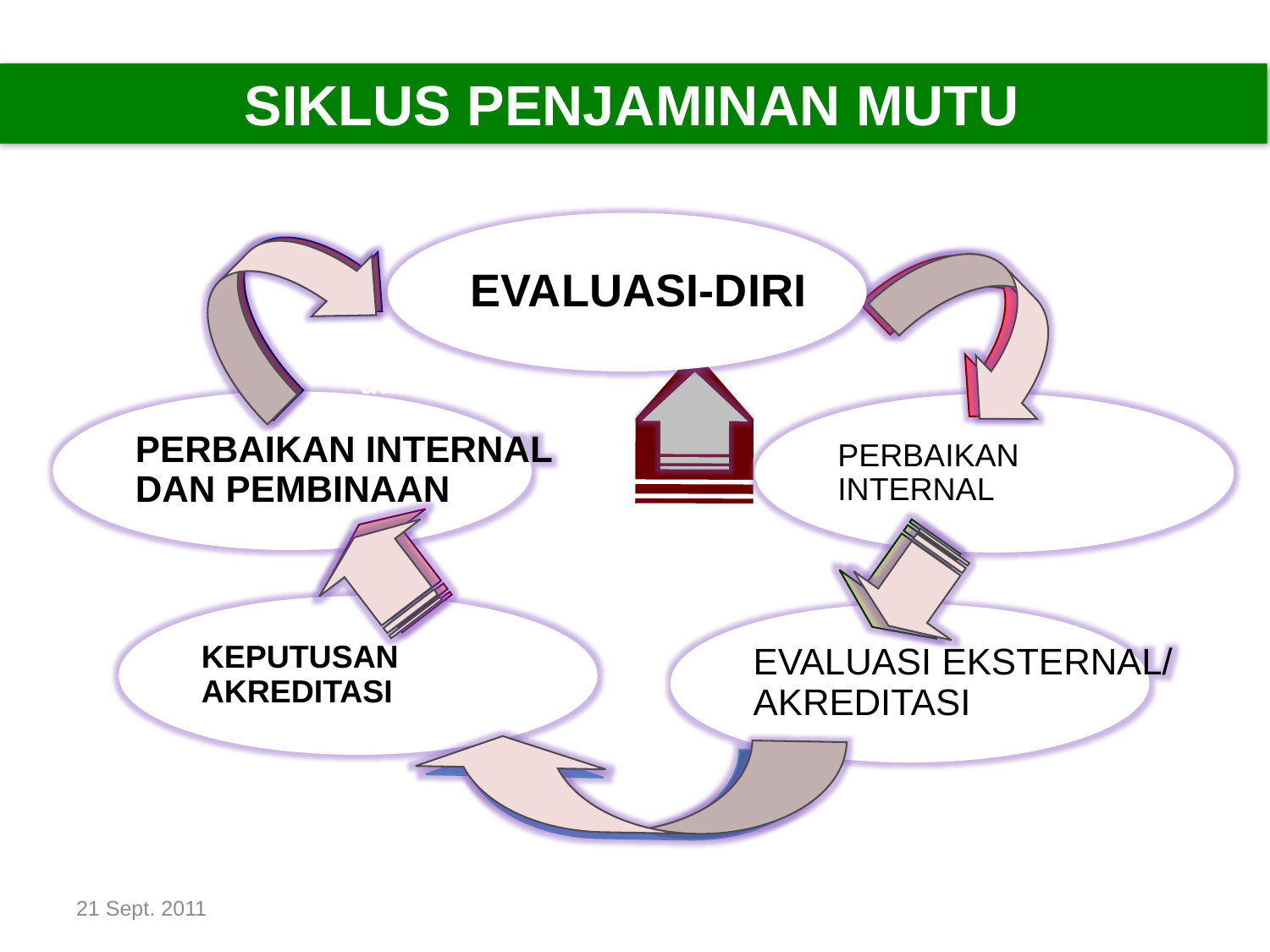

SIKLUS PENJAMINAN MUTU
EVALUASI-DIRI

dan seterusnya…

PERBAIKAN INTERNAL
DAN PEMBINAAN
PERBAIKAN
INTERNAL

KEPUTUSAN
AKREDITASI
EVALUASI EKSTERNAL/
AKREDITASI

21 Sept. 2011